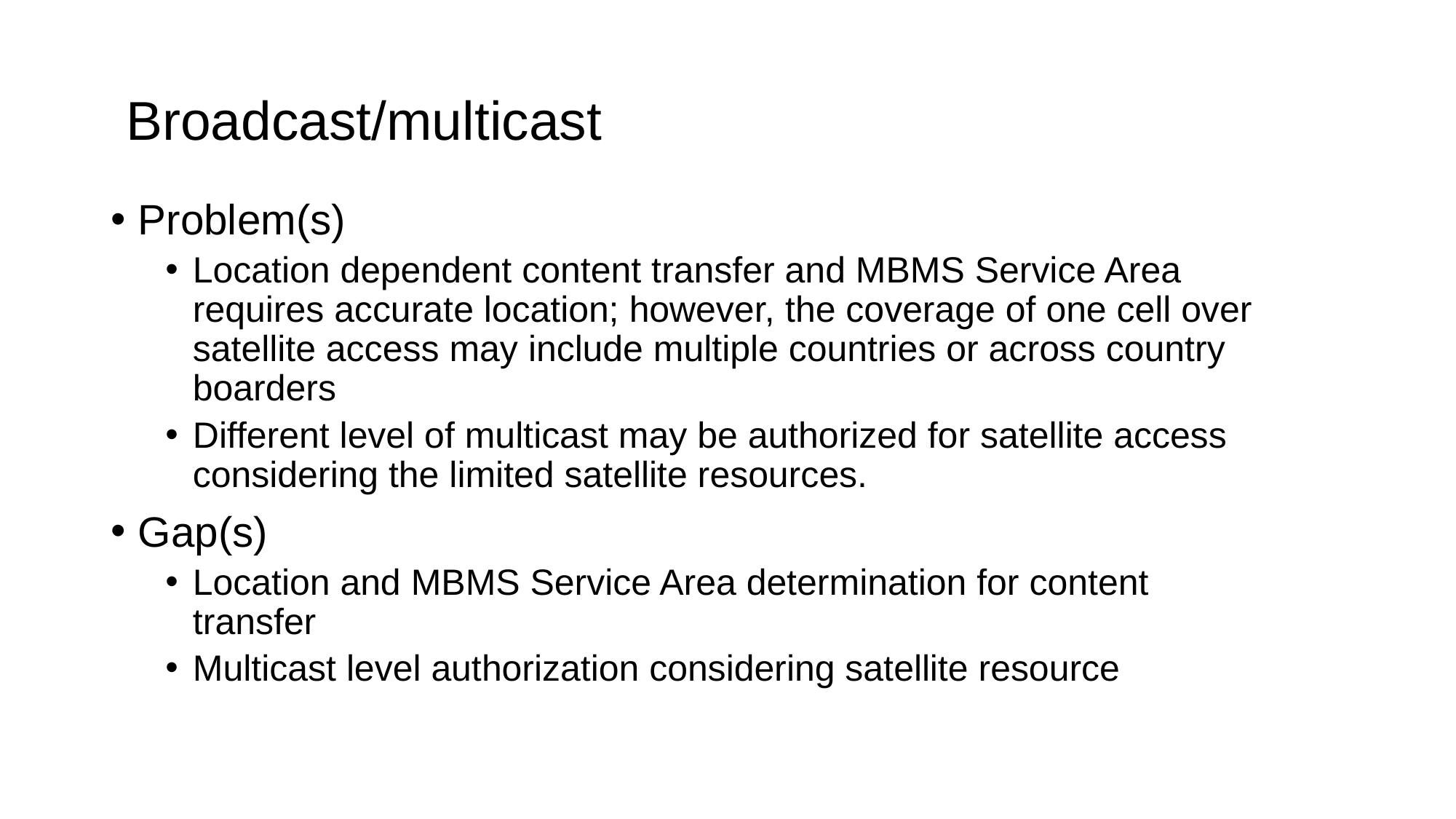

# Broadcast/multicast
Problem(s)
Location dependent content transfer and MBMS Service Area requires accurate location; however, the coverage of one cell over satellite access may include multiple countries or across country boarders
Different level of multicast may be authorized for satellite access considering the limited satellite resources.
Gap(s)
Location and MBMS Service Area determination for content transfer
Multicast level authorization considering satellite resource